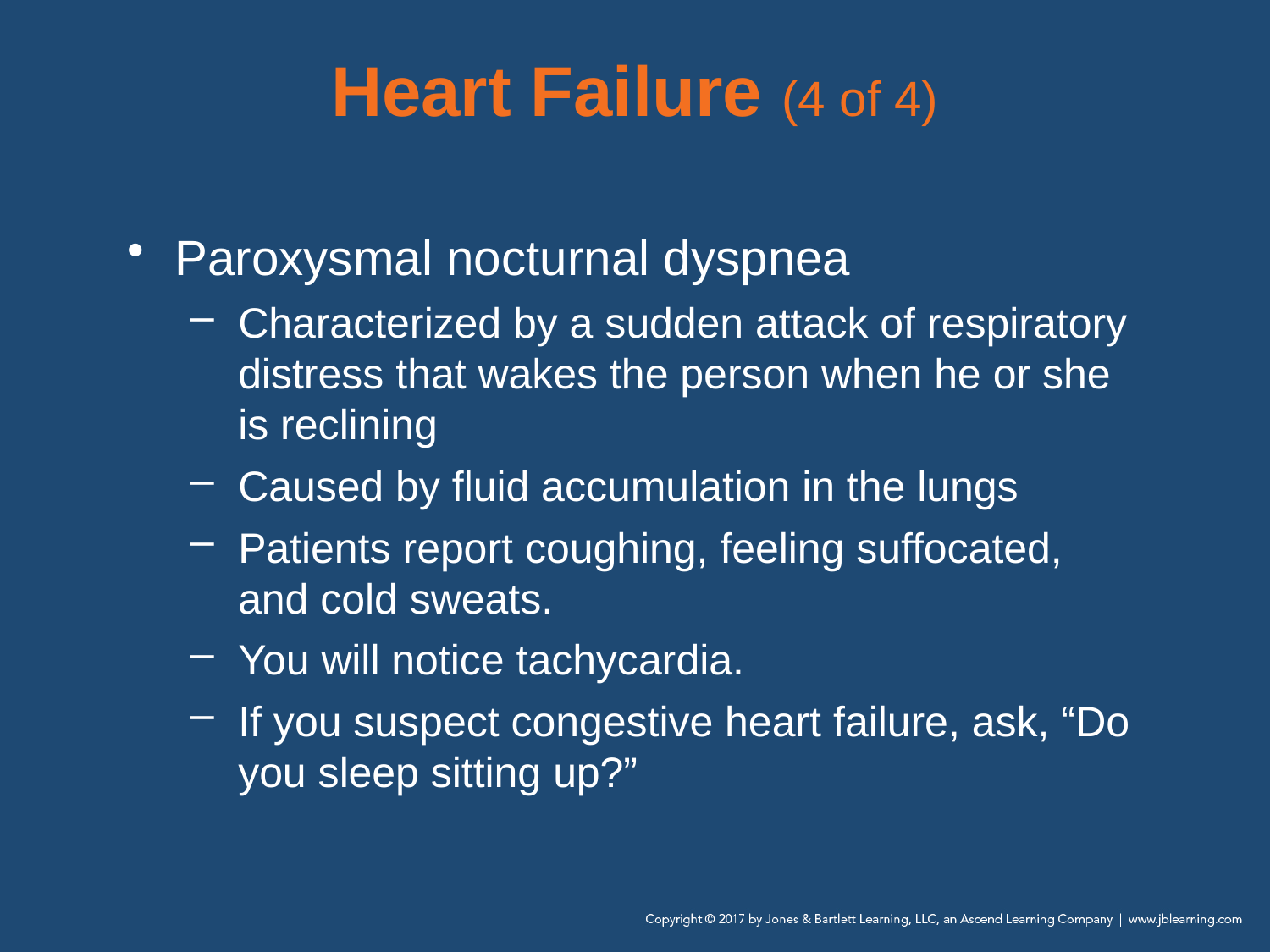

# Heart Failure (4 of 4)
Paroxysmal nocturnal dyspnea
Characterized by a sudden attack of respiratory distress that wakes the person when he or she is reclining
Caused by fluid accumulation in the lungs
Patients report coughing, feeling suffocated, and cold sweats.
You will notice tachycardia.
If you suspect congestive heart failure, ask, “Do you sleep sitting up?”